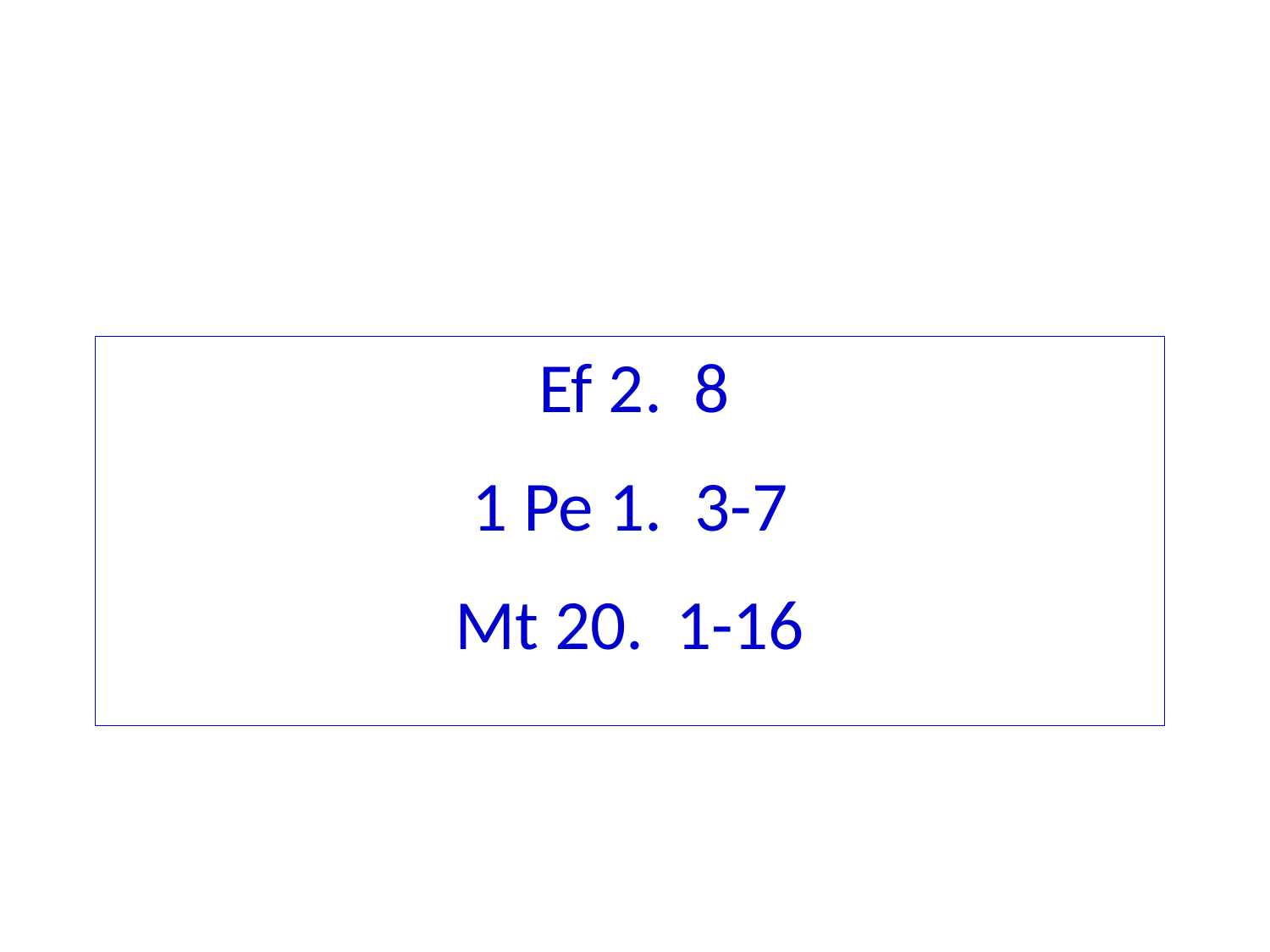

Ef 2.  8

1 Pe 1.  3-7

Mt 20.  1-16